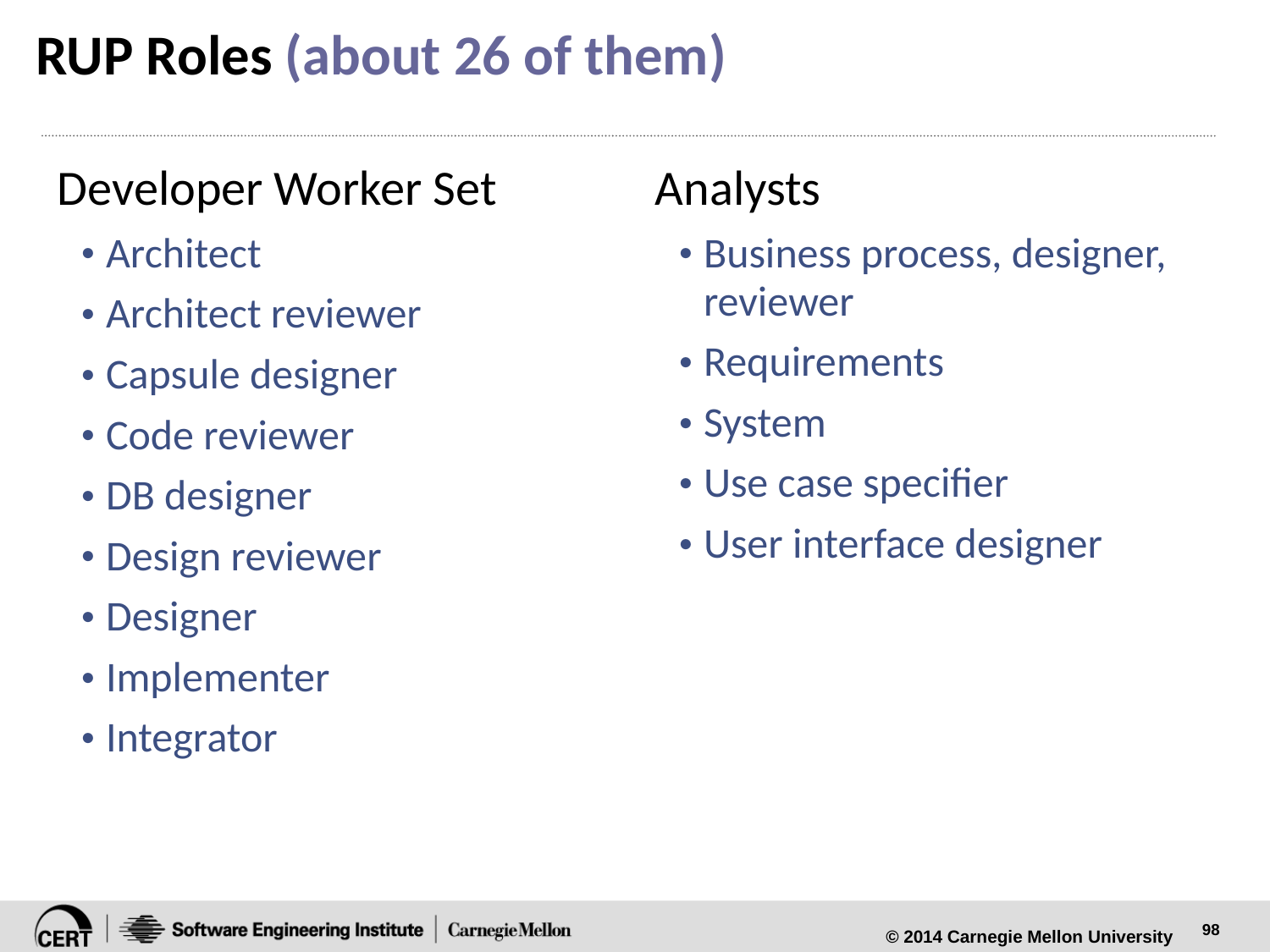

# RUP Roles (about 26 of them)
Developer Worker Set
Architect
Architect reviewer
Capsule designer
Code reviewer
DB designer
Design reviewer
Designer
Implementer
Integrator

Analysts
Business process, designer, reviewer
Requirements
System
Use case specifier
User interface designer